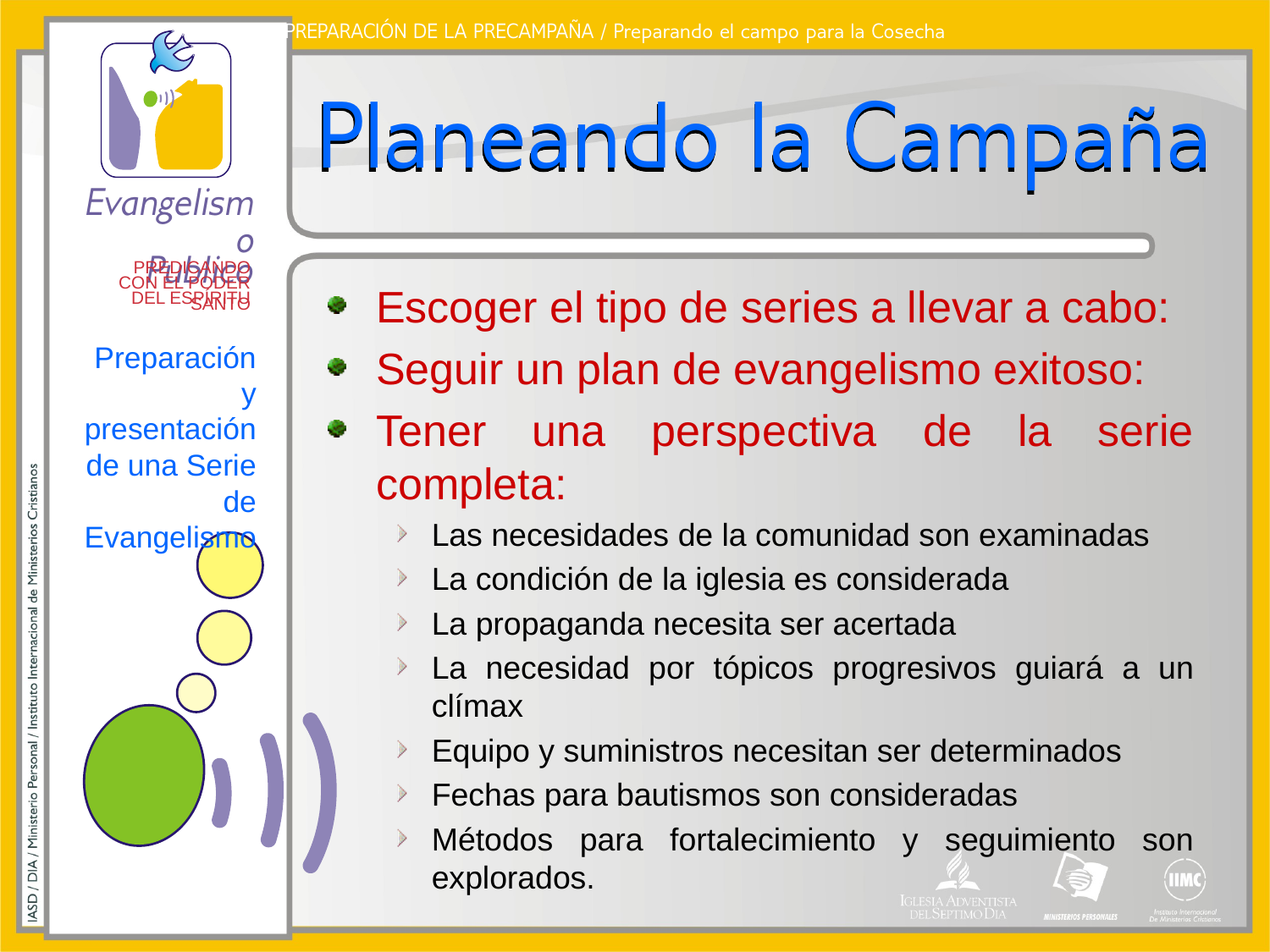

PREPARACIÓN DE LA PRECAMPAÑA / Preparando el campo para la Cosecha
# Planeando la Campaña
Escoger el tipo de series a llevar a cabo:
Seguir un plan de evangelismo exitoso:
Tener una perspectiva de la serie completa:
Las necesidades de la comunidad son examinadas
La condición de la iglesia es considerada
La propaganda necesita ser acertada
La necesidad por tópicos progresivos guiará a un clímax
Equipo y suministros necesitan ser determinados
Fechas para bautismos son consideradas
Métodos para fortalecimiento y seguimiento son explorados.